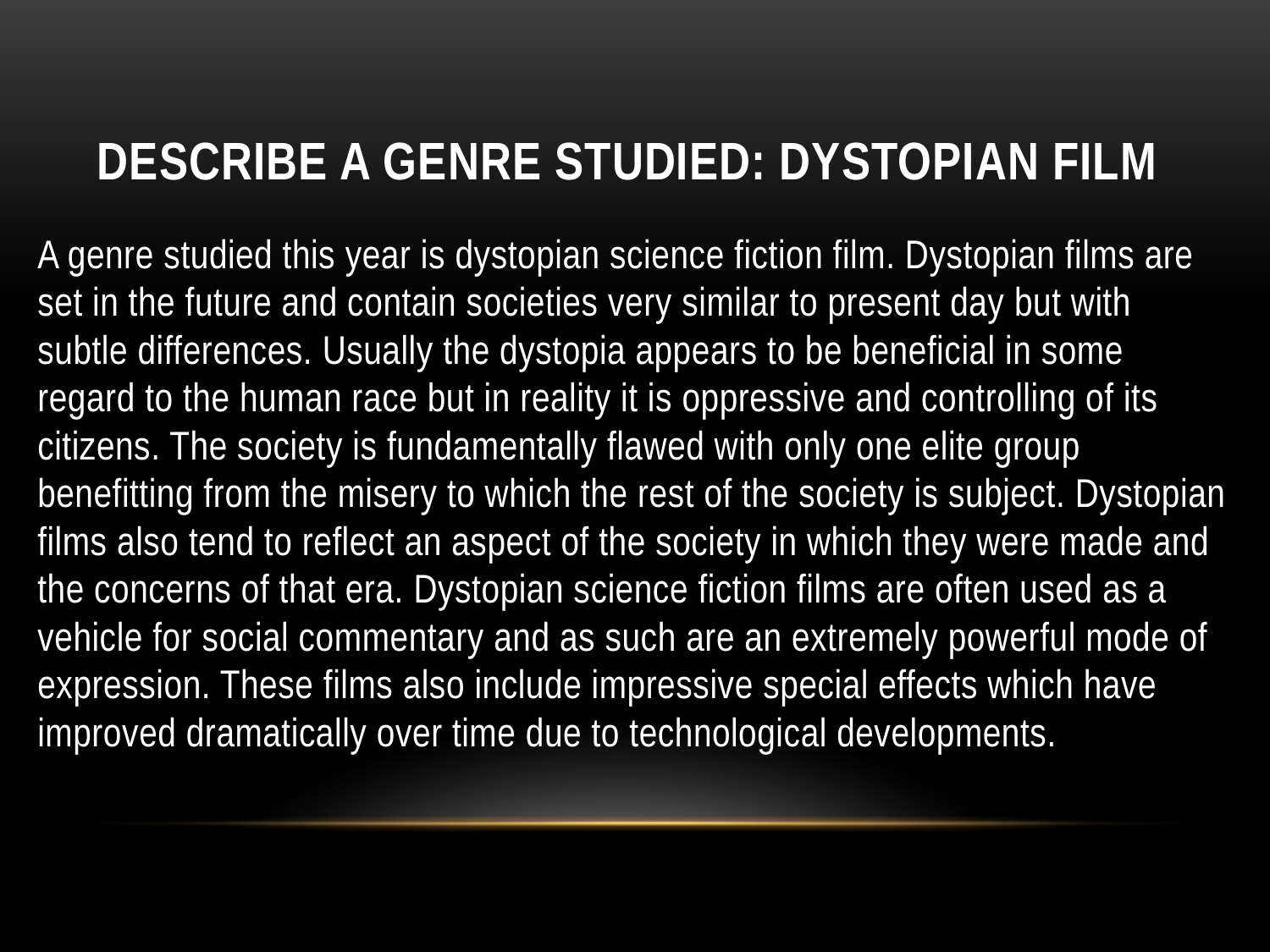

# DESCRIBE A GENRE STUDIED: DYSTOPIAN FILM
A genre studied this year is dystopian science fiction film. Dystopian films are set in the future and contain societies very similar to present day but with subtle differences. Usually the dystopia appears to be beneficial in some regard to the human race but in reality it is oppressive and controlling of its citizens. The society is fundamentally flawed with only one elite group benefitting from the misery to which the rest of the society is subject. Dystopian films also tend to reflect an aspect of the society in which they were made and the concerns of that era. Dystopian science fiction films are often used as a vehicle for social commentary and as such are an extremely powerful mode of expression. These films also include impressive special effects which have improved dramatically over time due to technological developments.